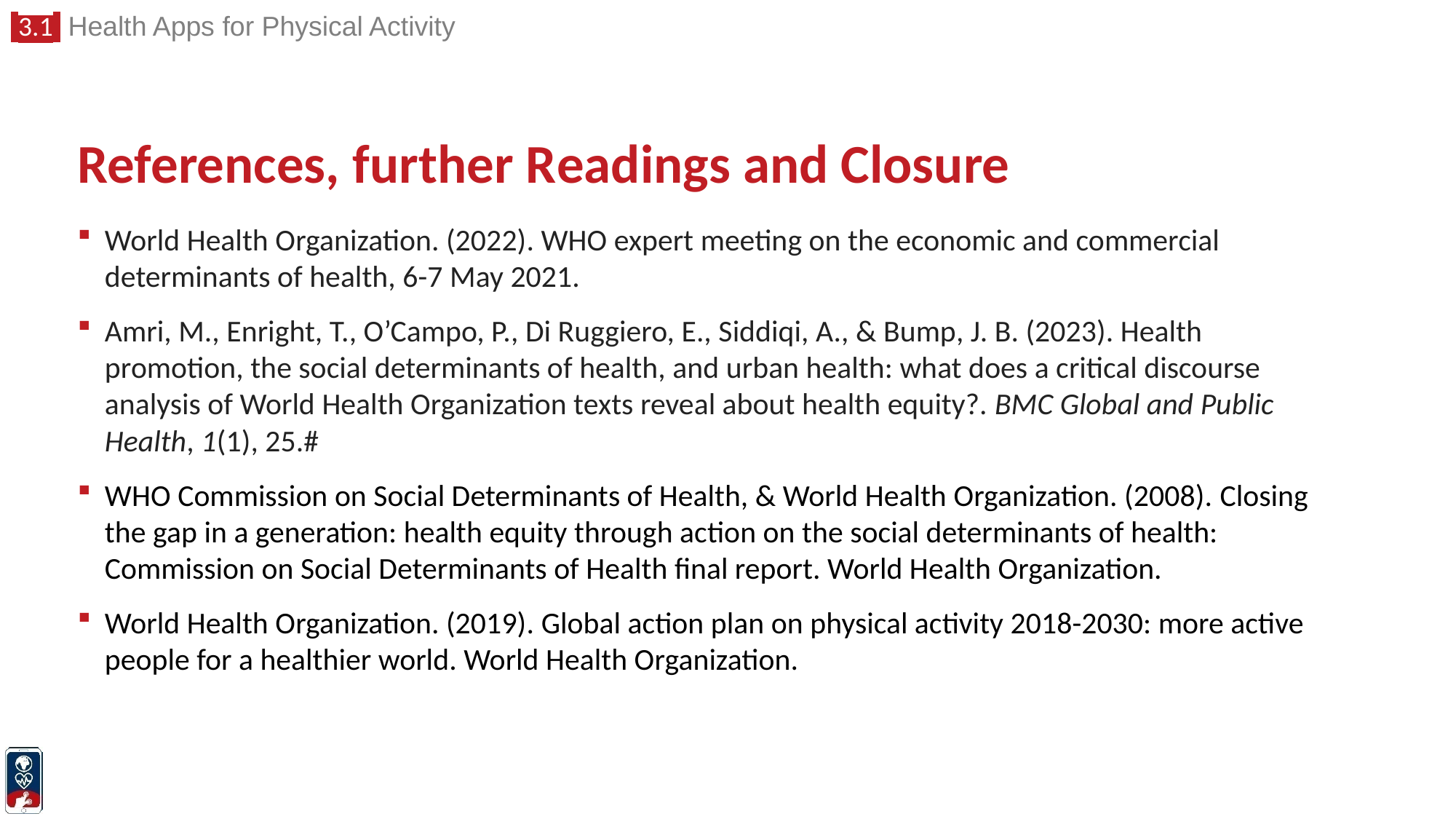

# References, further Readings and Closure
World Health Organization. (2022). WHO expert meeting on the economic and commercial determinants of health, 6-7 May 2021.
Amri, M., Enright, T., O’Campo, P., Di Ruggiero, E., Siddiqi, A., & Bump, J. B. (2023). Health promotion, the social determinants of health, and urban health: what does a critical discourse analysis of World Health Organization texts reveal about health equity?. BMC Global and Public Health, 1(1), 25.#
WHO Commission on Social Determinants of Health, & World Health Organization. (2008). Closing the gap in a generation: health equity through action on the social determinants of health: Commission on Social Determinants of Health final report. World Health Organization.
World Health Organization. (2019). Global action plan on physical activity 2018-2030: more active people for a healthier world. World Health Organization.